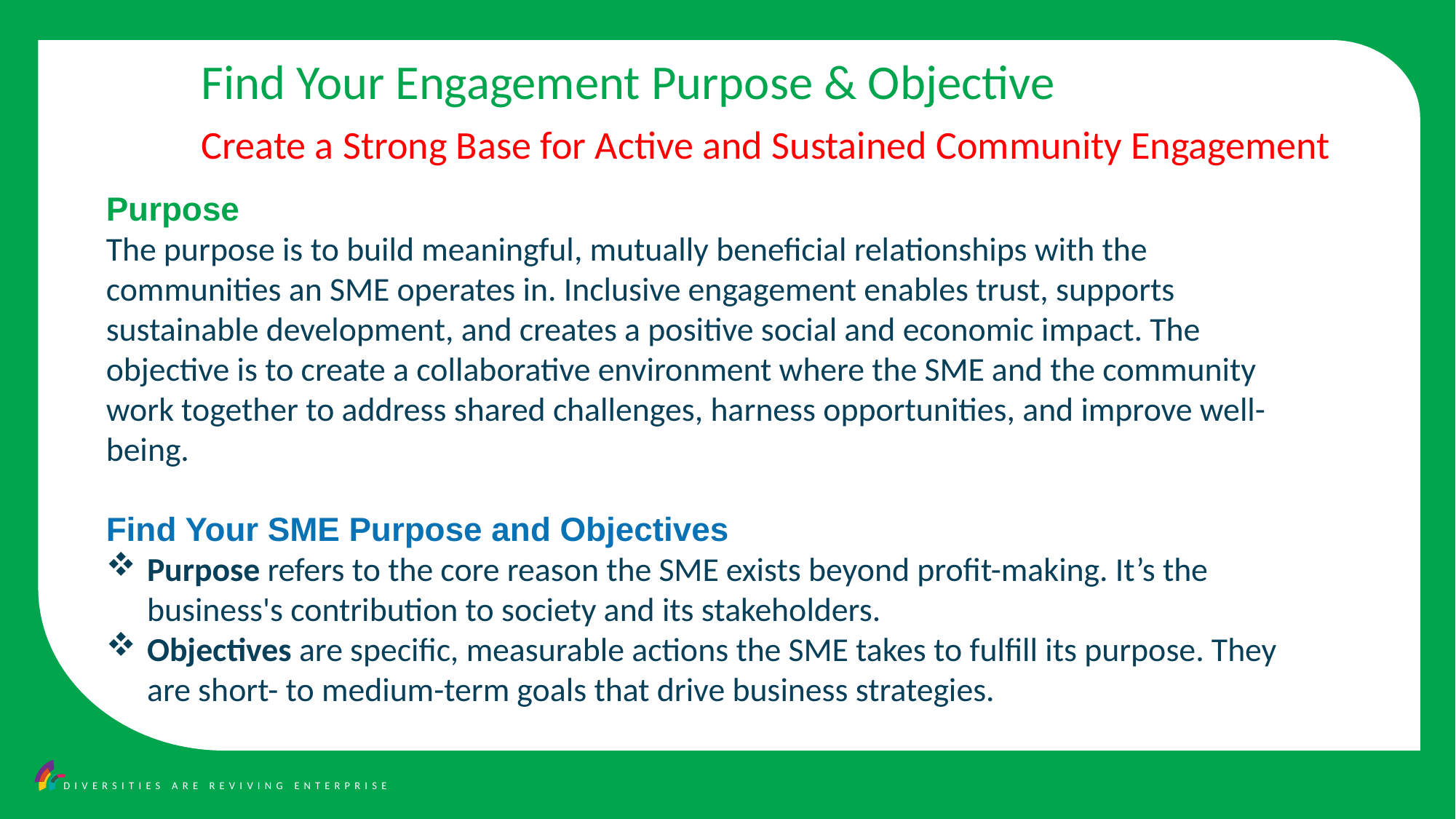

Find Your Engagement Purpose & Objective
Create a Strong Base for Active and Sustained Community Engagement

Purpose
The purpose is to build meaningful, mutually beneficial relationships with the communities an SME operates in. Inclusive engagement enables trust, supports sustainable development, and creates a positive social and economic impact. The objective is to create a collaborative environment where the SME and the community work together to address shared challenges, harness opportunities, and improve well-being.

Find Your SME Purpose and Objectives
Purpose refers to the core reason the SME exists beyond profit-making. It’s the business's contribution to society and its stakeholders.
Objectives are specific, measurable actions the SME takes to fulfill its purpose. They are short- to medium-term goals that drive business strategies.